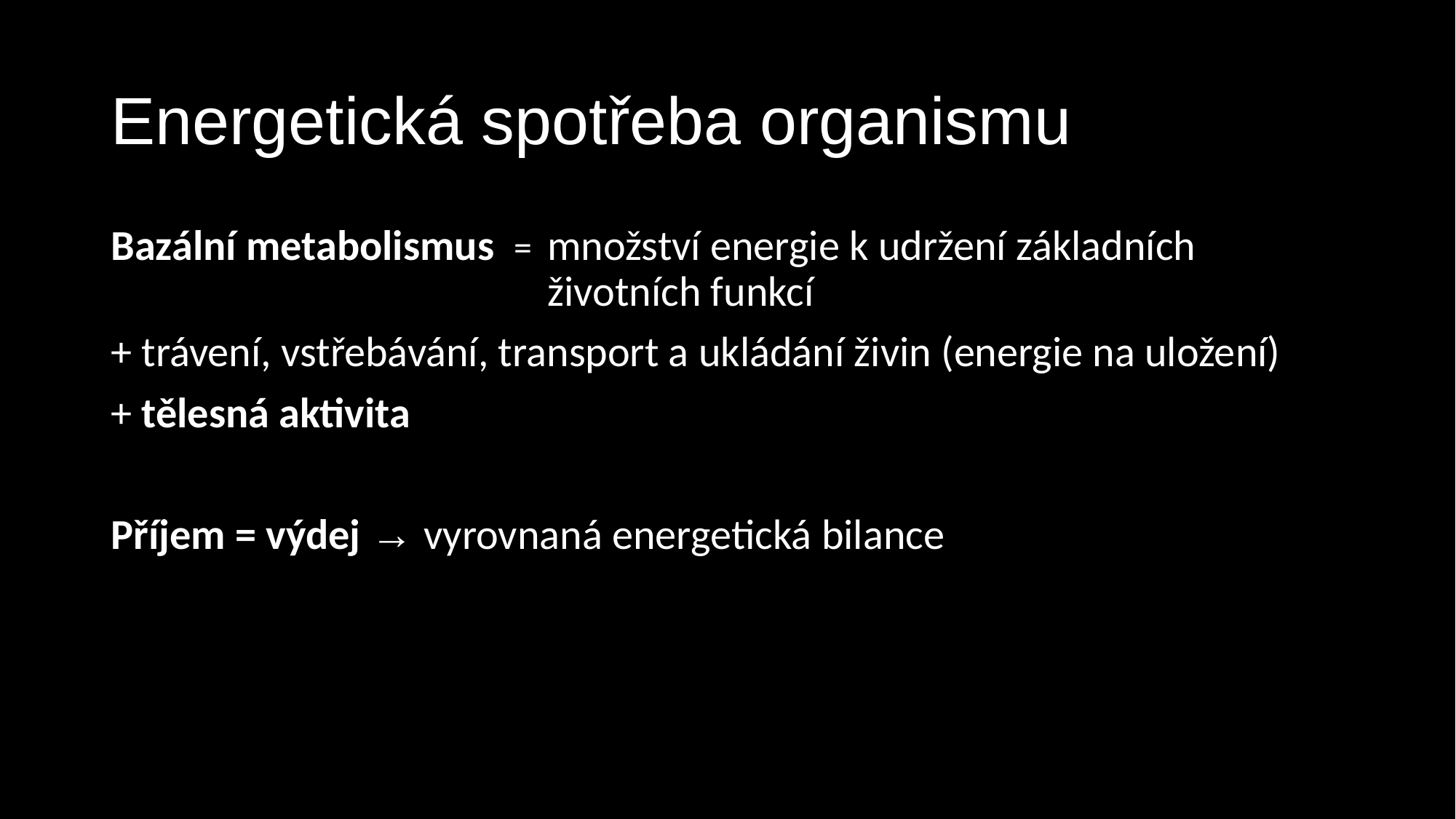

# Energetická spotřeba organismu
Bazální metabolismus  = 	množství energie k udržení základních 					životních funkcí
+ trávení, vstřebávání, transport a ukládání živin (energie na uložení)
+ tělesná aktivita

Příjem = výdej → vyrovnaná energetická bilance